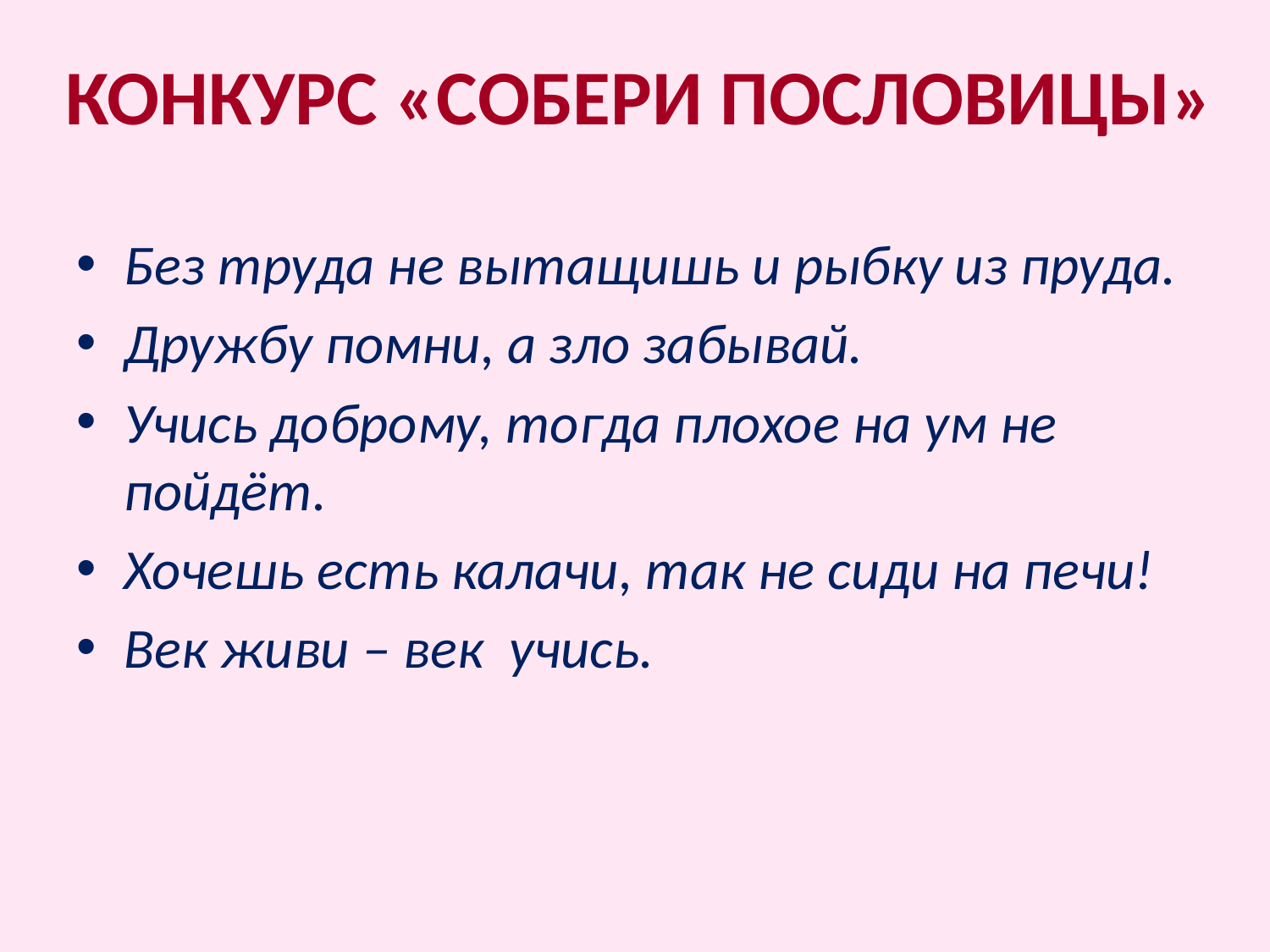

# КОНКУРС «СОБЕРИ ПОСЛОВИЦЫ»
Без труда не вытащишь и рыбку из пруда.
Дружбу помни, а зло забывай.
Учись доброму, тогда плохое на ум не пойдёт.
Хочешь есть калачи, так не сиди на печи!
Век живи – век  учись.